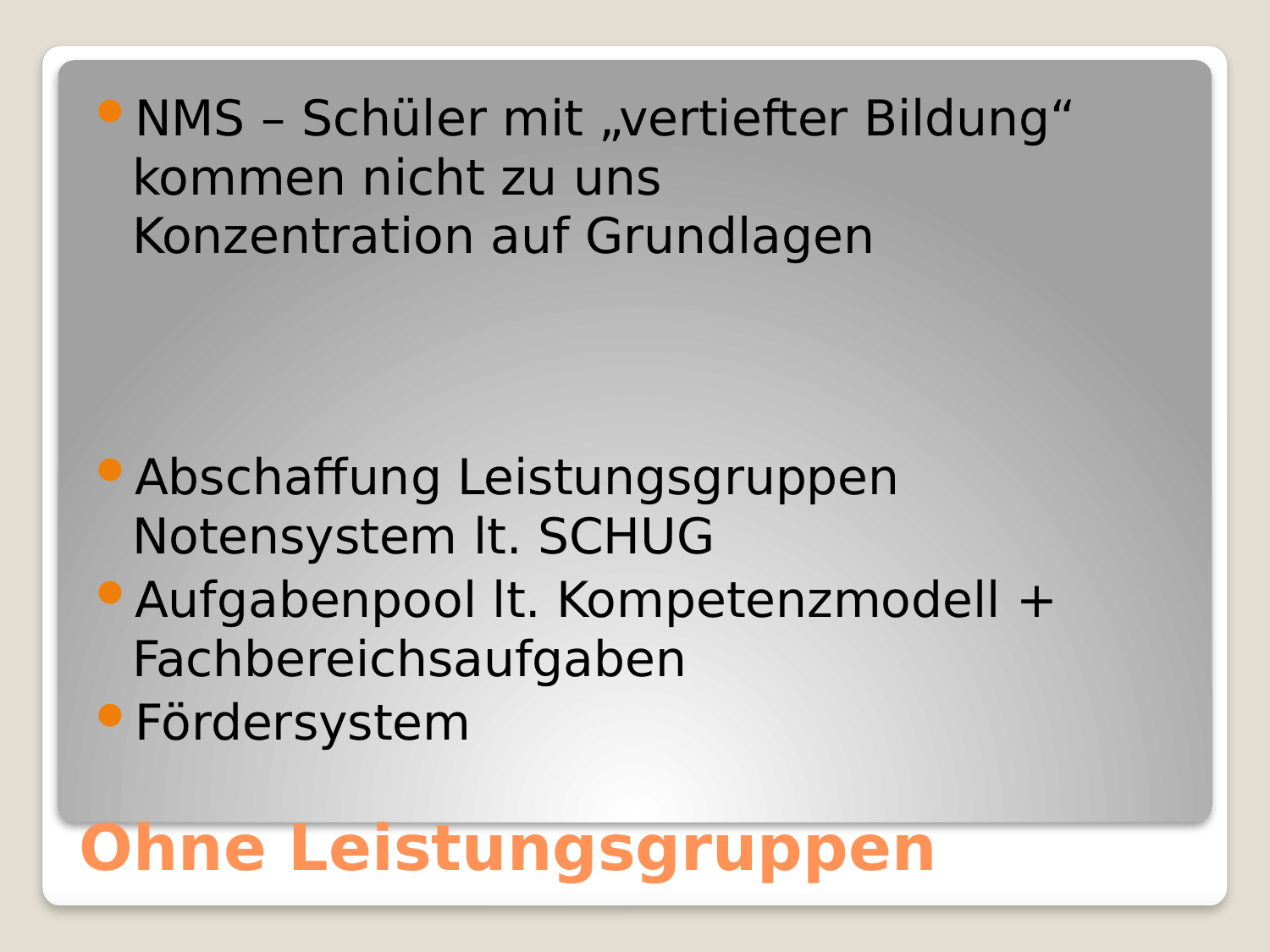

NMS – Schüler mit „vertiefter Bildung“ kommen nicht zu uns
Konzentration auf Grundlagen
Abschaffung Leistungsgruppen
Notensystem lt. SCHUG
Aufgabenpool lt. Kompetenzmodell + Fachbereichsaufgaben
Fördersystem

# Ohne Leistungsgruppen